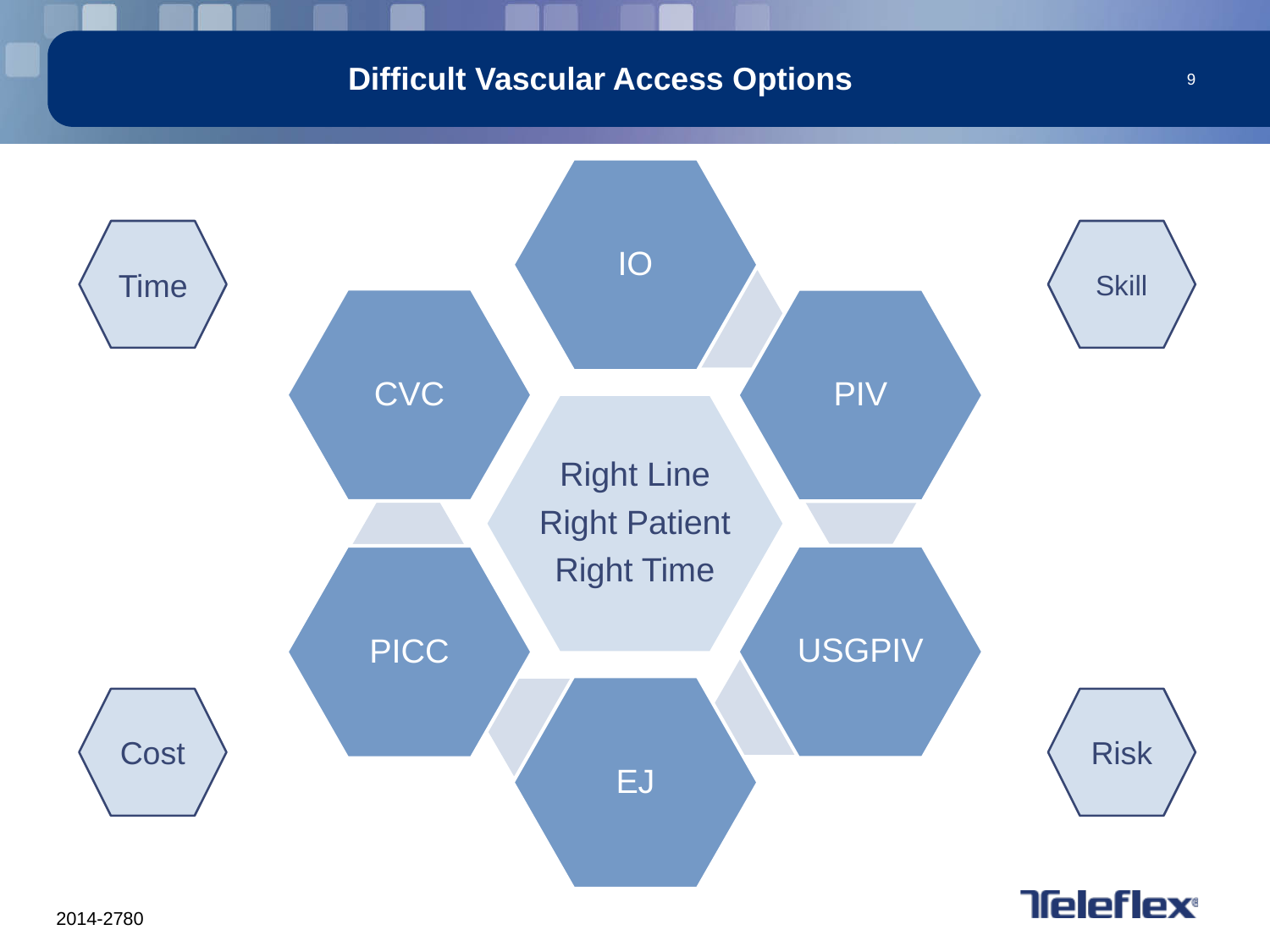

# Difficult Vascular Access Options
Right Line
Right Patient
Right Time
IO
PIV
USGPIV
EJ
PICC
CVC
Time
Skill
Cost
Risk